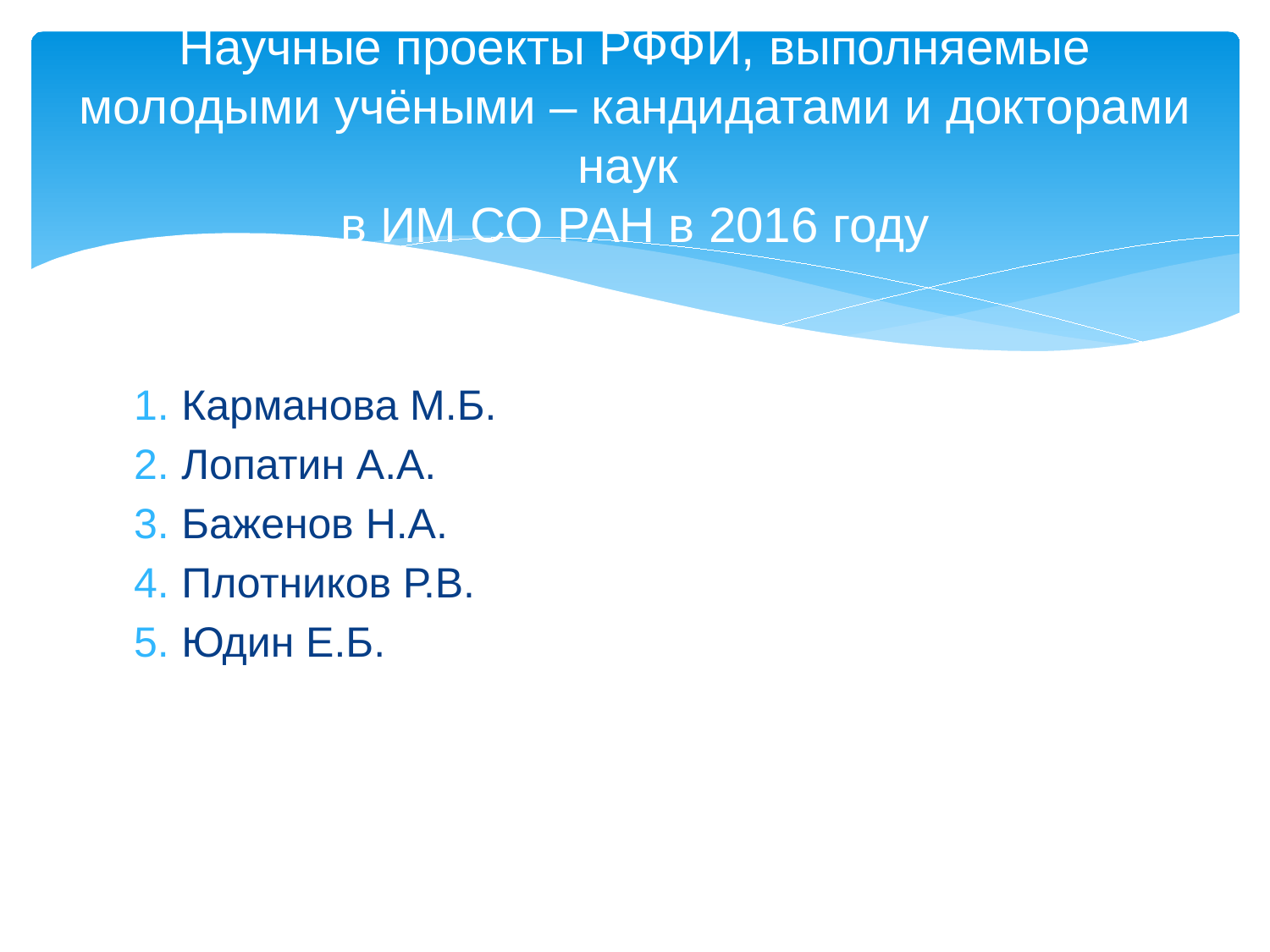

# Научные проекты РФФИ, выполняемые молодыми учёными – кандидатами и докторами наук в ИМ СО РАН в 2016 году
Карманова М.Б.
Лопатин А.А.
Баженов Н.А.
Плотников Р.В.
Юдин Е.Б.